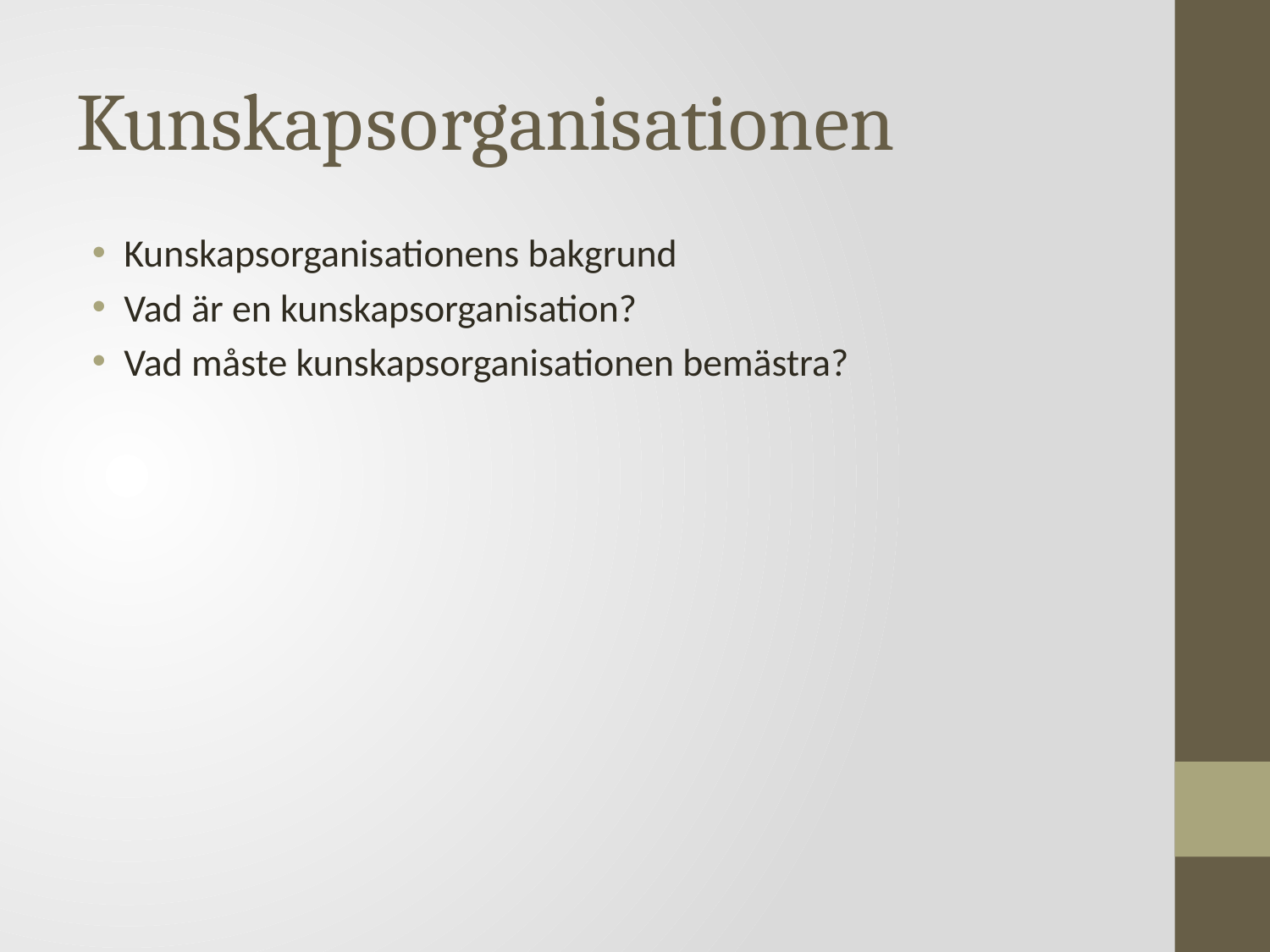

# Kunskapsorganisationen
Kunskapsorganisationens bakgrund
Vad är en kunskapsorganisation?
Vad måste kunskapsorganisationen bemästra?